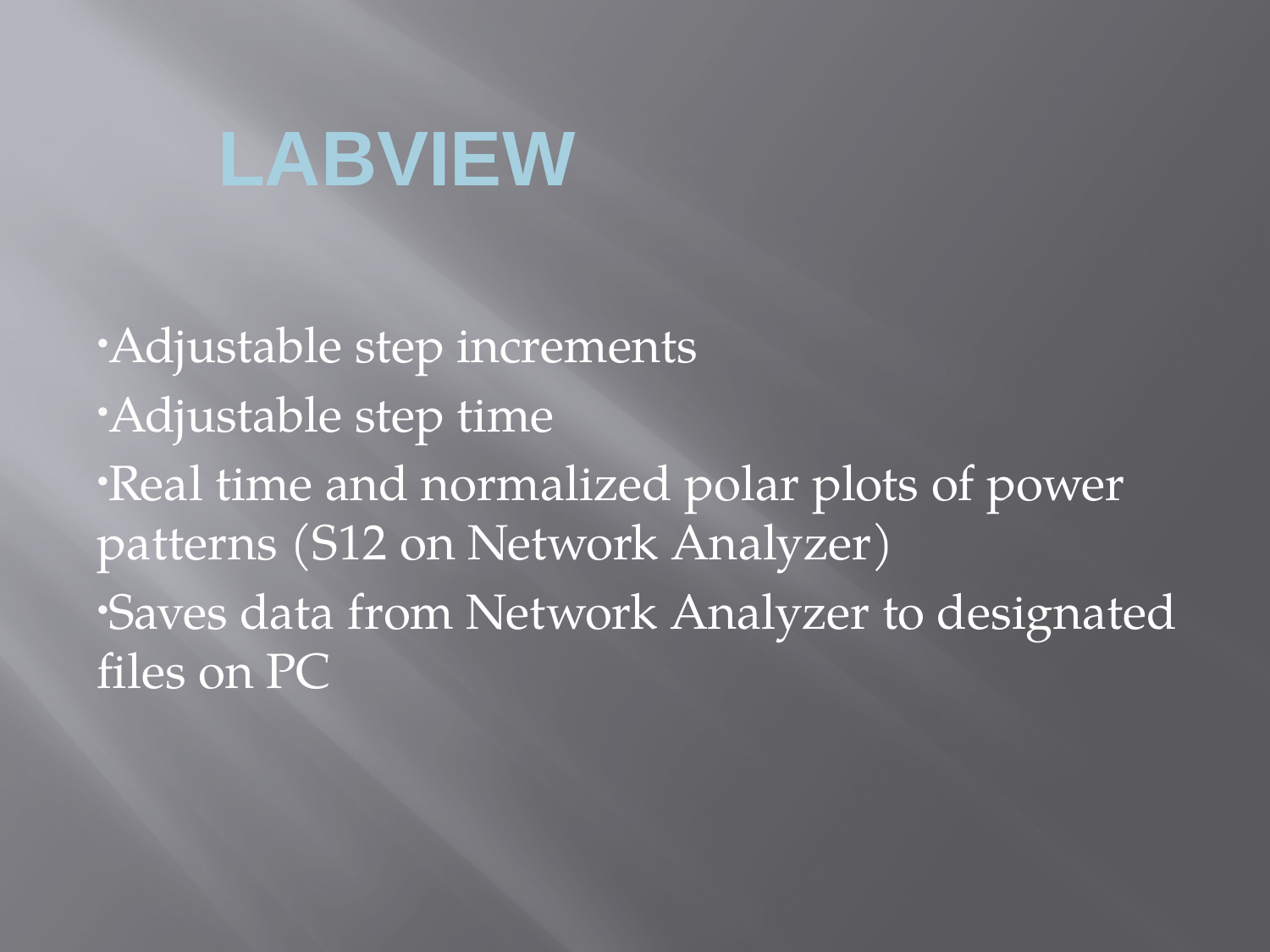

# Labview
Adjustable step increments
Adjustable step time
Real time and normalized polar plots of power patterns (S12 on Network Analyzer)
Saves data from Network Analyzer to designated files on PC